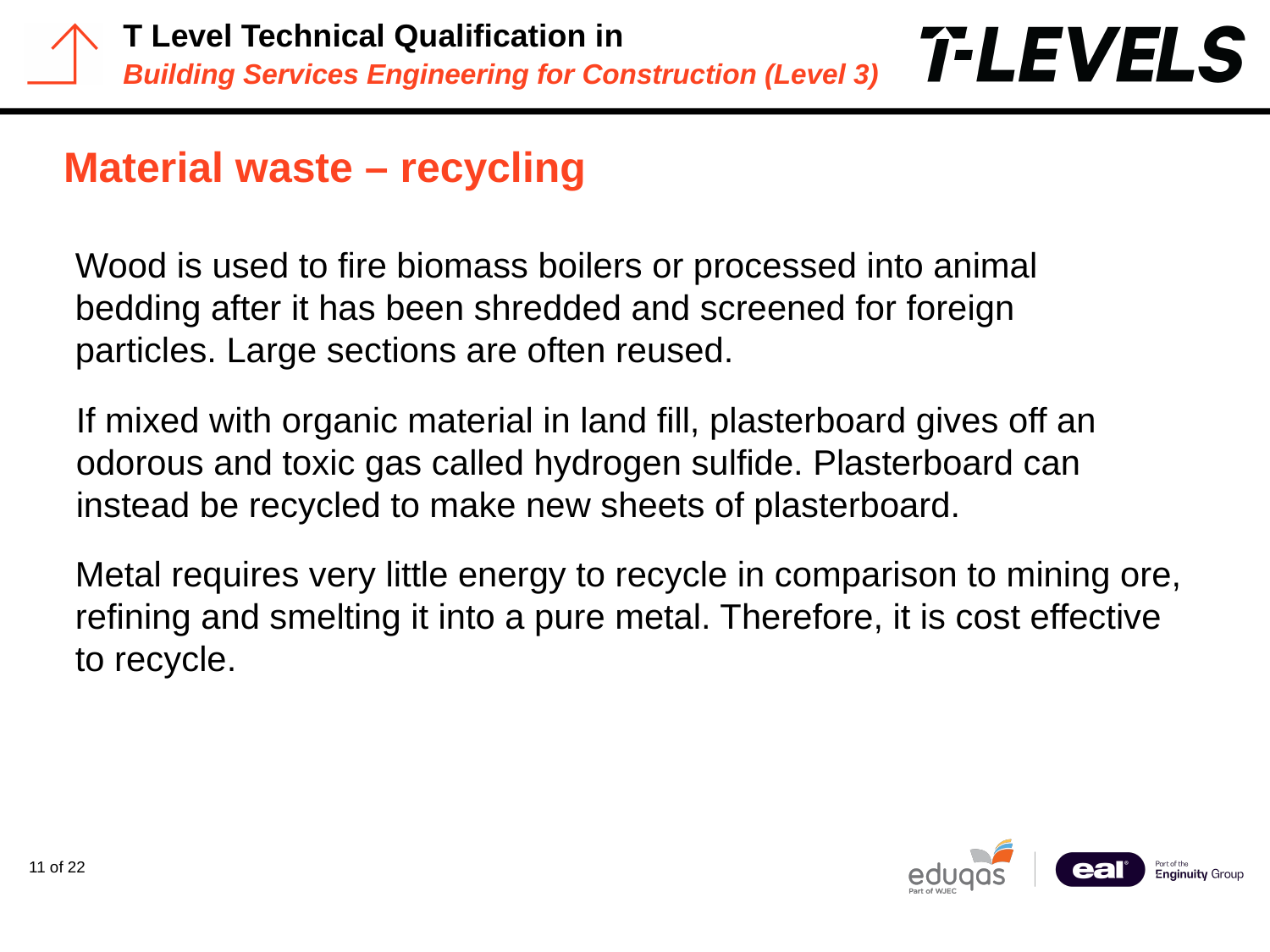

# Material waste – recycling
Wood is used to fire biomass boilers or processed into animal bedding after it has been shredded and screened for foreign particles. Large sections are often reused.
If mixed with organic material in land fill, plasterboard gives off an odorous and toxic gas called hydrogen sulfide. Plasterboard can instead be recycled to make new sheets of plasterboard.
Metal requires very little energy to recycle in comparison to mining ore, refining and smelting it into a pure metal. Therefore, it is cost effective to recycle.